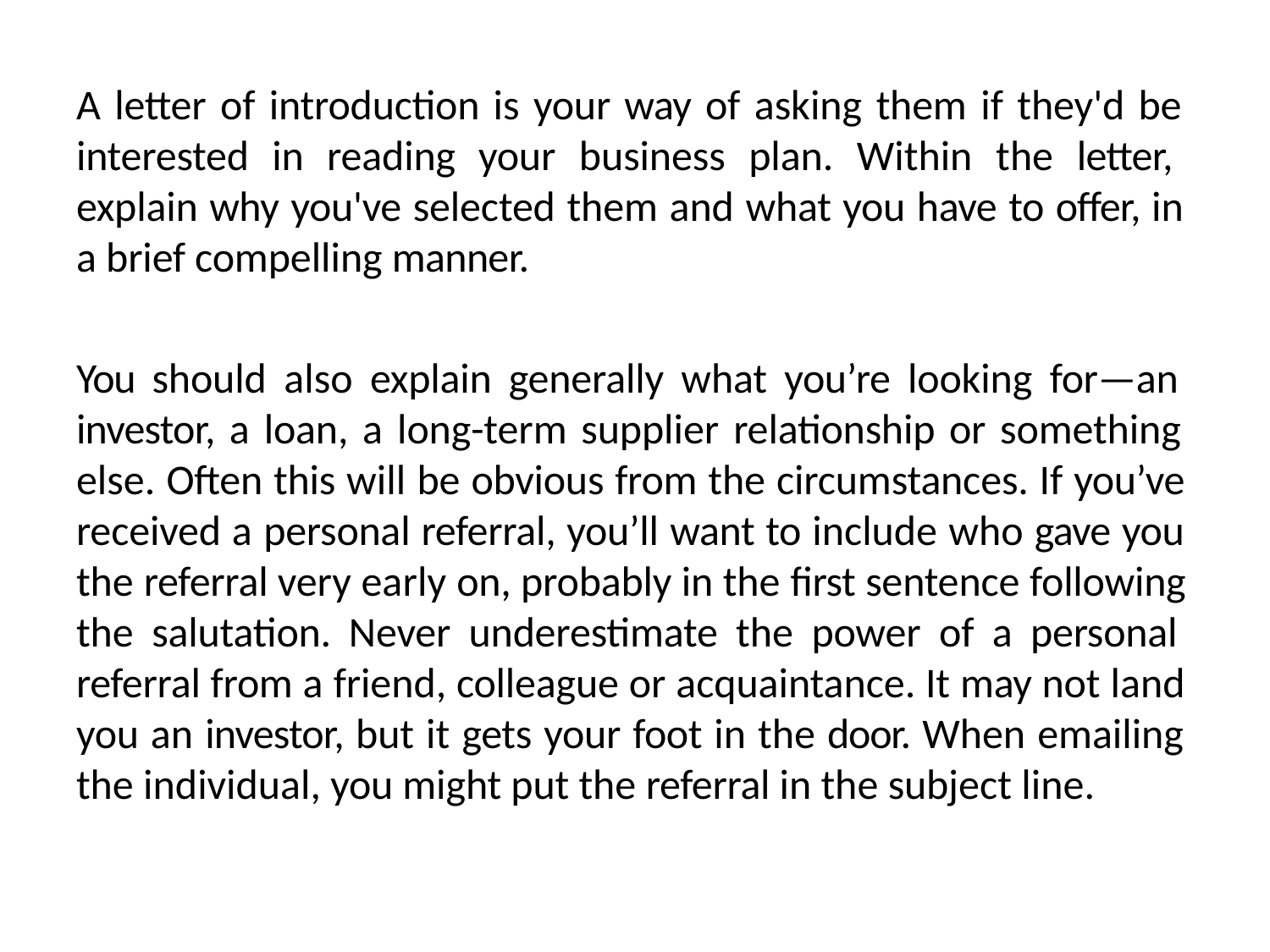

A letter of introduction is your way of asking them if they'd be  interested in reading your business plan. Within the letter,  explain why you've selected them and what you have to offer, in  a brief compelling manner.

You should also explain generally what you’re looking for—an  investor, a loan, a long-term supplier relationship or something  else. Often this will be obvious from the circumstances. If you’ve  received a personal referral, you’ll want to include who gave you  the referral very early on, probably in the first sentence following  the salutation. Never underestimate the power of a personal  referral from a friend, colleague or acquaintance. It may not land  you an investor, but it gets your foot in the door. When emailing  the individual, you might put the referral in the subject line.